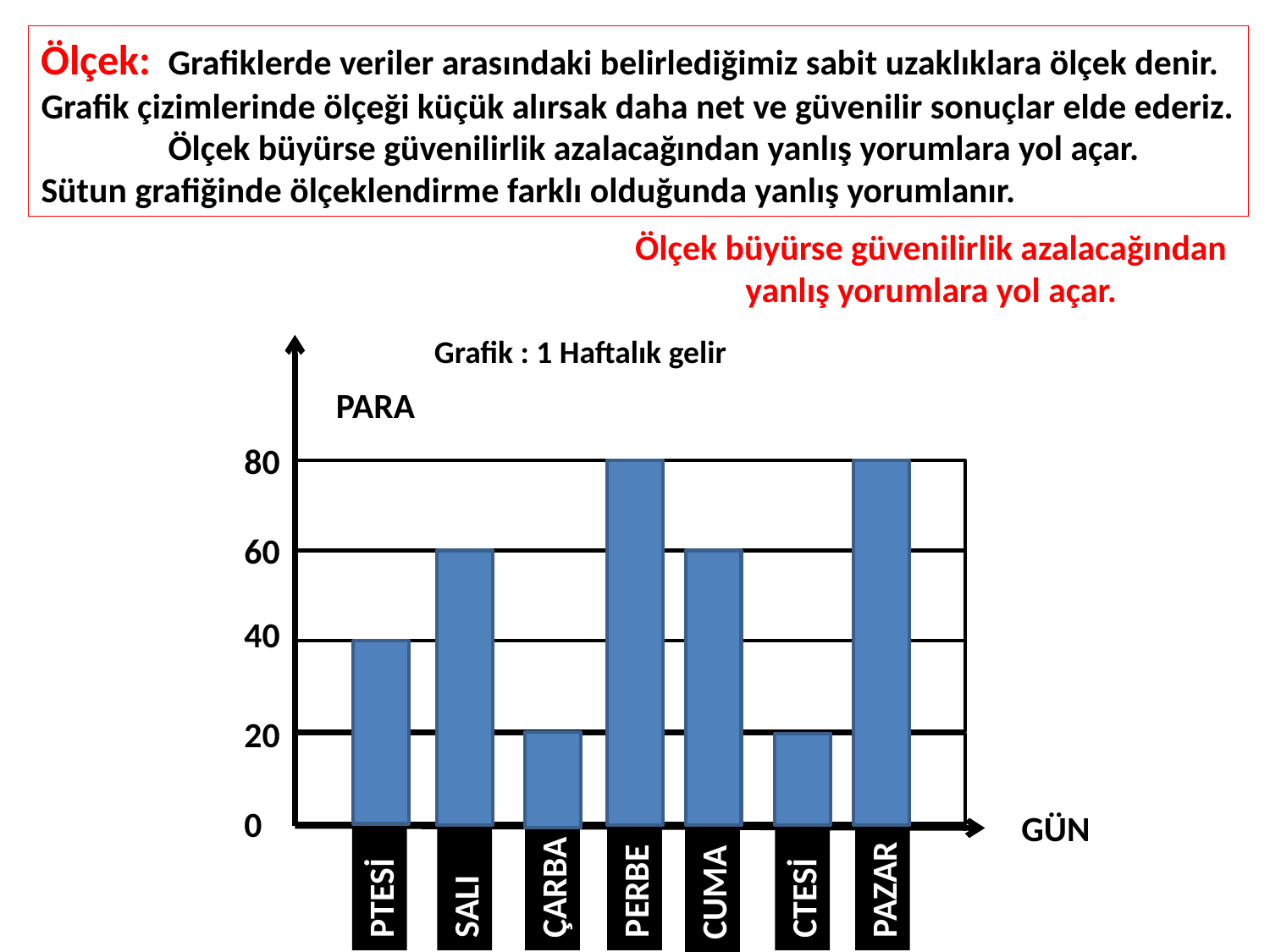

Ölçek: 	Grafiklerde veriler arasındaki belirlediğimiz sabit uzaklıklara ölçek denir. Grafik çizimlerinde ölçeği küçük alırsak daha net ve güvenilir sonuçlar elde ederiz.
	Ölçek büyürse güvenilirlik azalacağından yanlış yorumlara yol açar.
Sütun grafiğinde ölçeklendirme farklı olduğunda yanlış yorumlanır.
Ölçek büyürse güvenilirlik azalacağından yanlış yorumlara yol açar.
Grafik : 1 Haftalık gelir

PARA
80

60

40

20

0
GÜN
PAZAR
PTESİ
PERBE
SALI
ÇARBA
CTESİ
CUMA